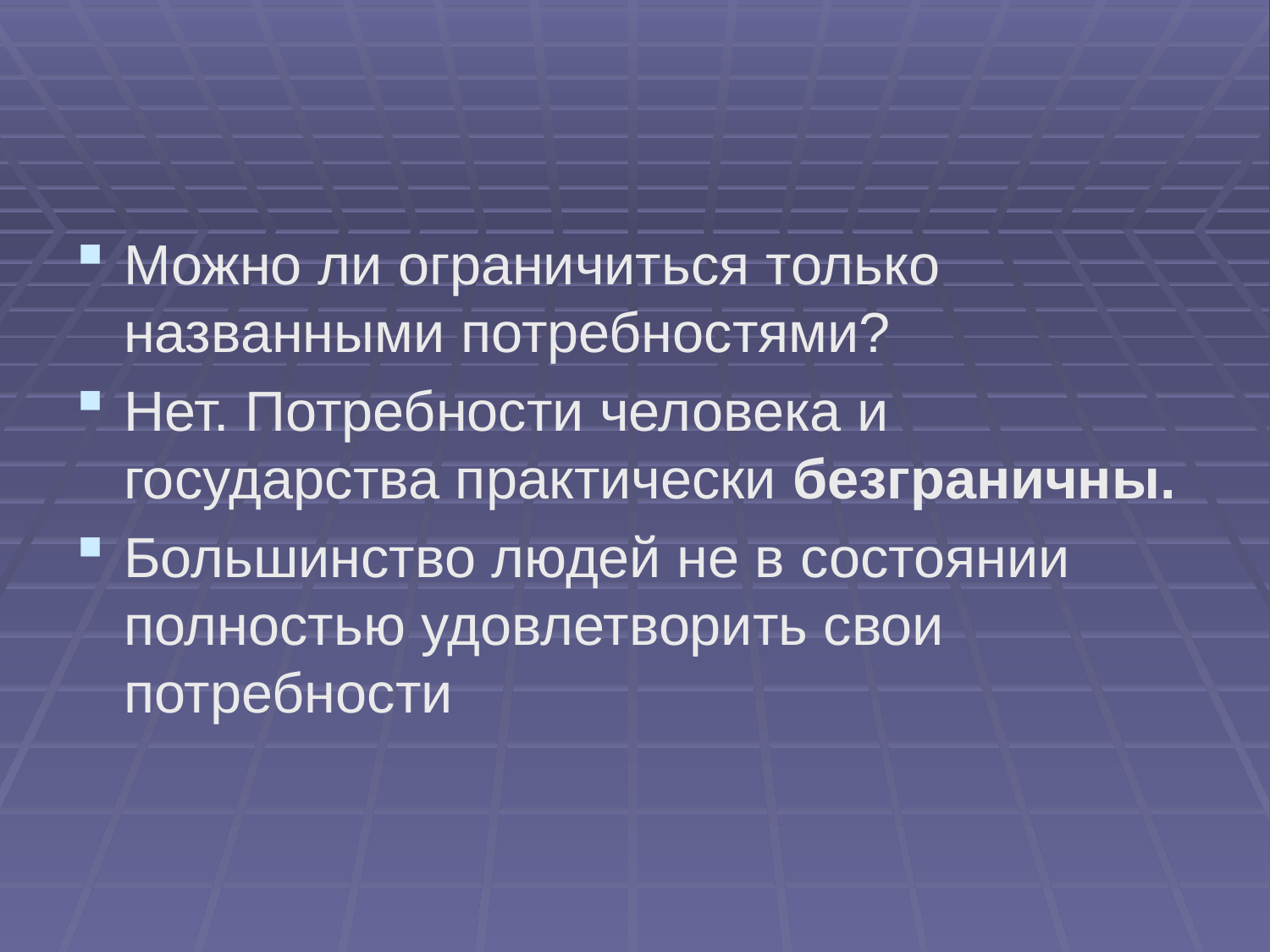

#
Можно ли ограничиться только названными потребностями?
Нет. Потребности человека и государства практически безграничны.
Большинство людей не в состоянии полностью удовлетворить свои потребности